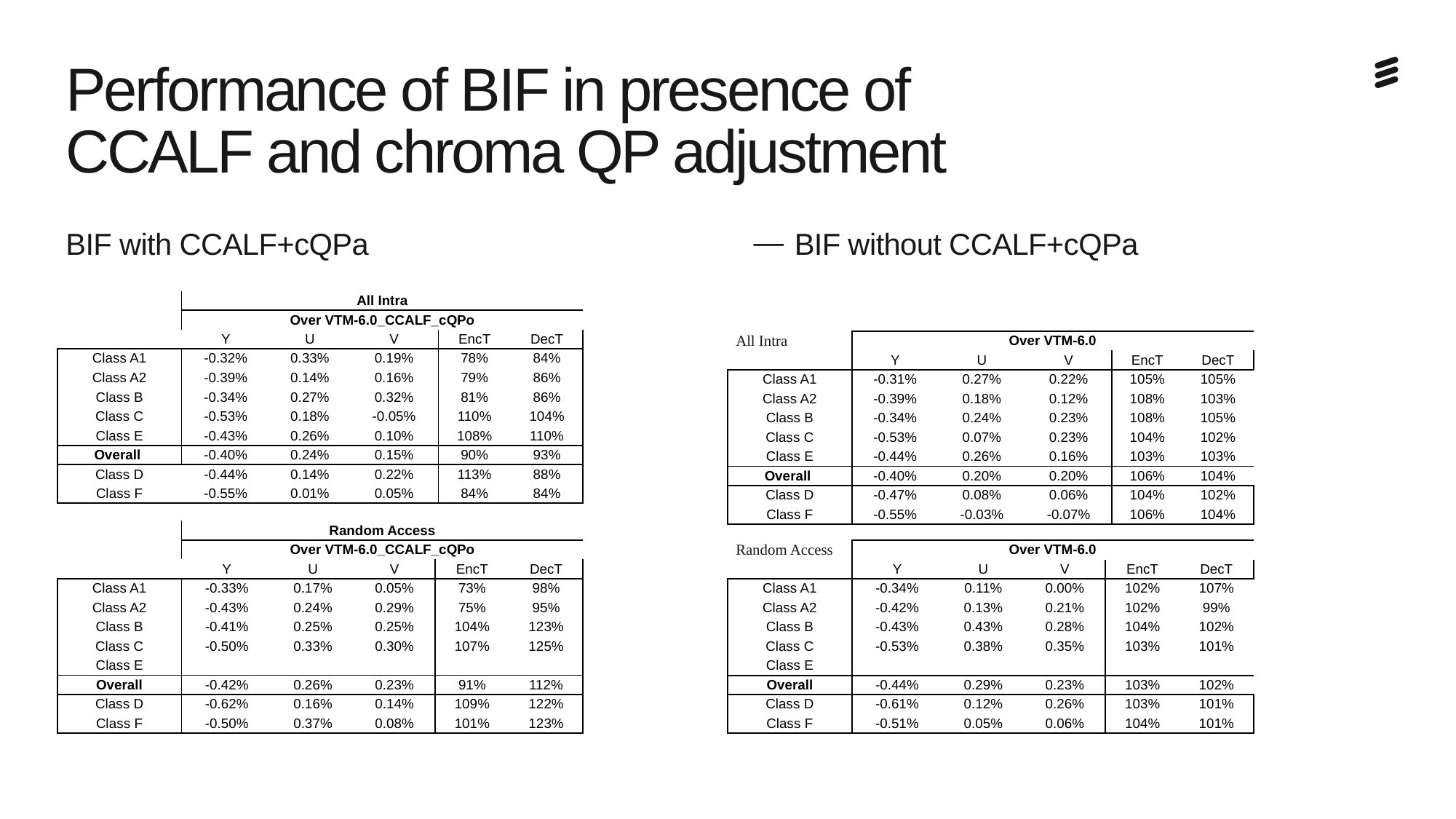

# Performance of BIF in presence of CCALF and chroma QP adjustment
BIF without CCALF+cQPa
BIF with CCALF+cQPa
|  | All Intra |  |  |  |  |
| --- | --- | --- | --- | --- | --- |
|  | Over VTM-6.0\_CCALF\_cQPo |  |  |  |  |
|  | Y | U | V | EncT | DecT |
| Class A1 | -0.32% | 0.33% | 0.19% | 78% | 84% |
| Class A2 | -0.39% | 0.14% | 0.16% | 79% | 86% |
| Class B | -0.34% | 0.27% | 0.32% | 81% | 86% |
| Class C | -0.53% | 0.18% | -0.05% | 110% | 104% |
| Class E | -0.43% | 0.26% | 0.10% | 108% | 110% |
| Overall | -0.40% | 0.24% | 0.15% | 90% | 93% |
| Class D | -0.44% | 0.14% | 0.22% | 113% | 88% |
| Class F | -0.55% | 0.01% | 0.05% | 84% | 84% |
| All Intra | Over VTM-6.0 |  |  |  |  |
| --- | --- | --- | --- | --- | --- |
|  | Y | U | V | EncT | DecT |
| Class A1 | -0.31% | 0.27% | 0.22% | 105% | 105% |
| Class A2 | -0.39% | 0.18% | 0.12% | 108% | 103% |
| Class B | -0.34% | 0.24% | 0.23% | 108% | 105% |
| Class C | -0.53% | 0.07% | 0.23% | 104% | 102% |
| Class E | -0.44% | 0.26% | 0.16% | 103% | 103% |
| Overall | -0.40% | 0.20% | 0.20% | 106% | 104% |
| Class D | -0.47% | 0.08% | 0.06% | 104% | 102% |
| Class F | -0.55% | -0.03% | -0.07% | 106% | 104% |
|  | Random Access |  |  |  |  |
| --- | --- | --- | --- | --- | --- |
|  | Over VTM-6.0\_CCALF\_cQPo |  |  |  |  |
|  | Y | U | V | EncT | DecT |
| Class A1 | -0.33% | 0.17% | 0.05% | 73% | 98% |
| Class A2 | -0.43% | 0.24% | 0.29% | 75% | 95% |
| Class B | -0.41% | 0.25% | 0.25% | 104% | 123% |
| Class C | -0.50% | 0.33% | 0.30% | 107% | 125% |
| Class E |  |  |  |  |  |
| Overall | -0.42% | 0.26% | 0.23% | 91% | 112% |
| Class D | -0.62% | 0.16% | 0.14% | 109% | 122% |
| Class F | -0.50% | 0.37% | 0.08% | 101% | 123% |
| Random Access | Over VTM-6.0 |  |  |  |  |
| --- | --- | --- | --- | --- | --- |
|  | Y | U | V | EncT | DecT |
| Class A1 | -0.34% | 0.11% | 0.00% | 102% | 107% |
| Class A2 | -0.42% | 0.13% | 0.21% | 102% | 99% |
| Class B | -0.43% | 0.43% | 0.28% | 104% | 102% |
| Class C | -0.53% | 0.38% | 0.35% | 103% | 101% |
| Class E |  |  |  |  |  |
| Overall | -0.44% | 0.29% | 0.23% | 103% | 102% |
| Class D | -0.61% | 0.12% | 0.26% | 103% | 101% |
| Class F | -0.51% | 0.05% | 0.06% | 104% | 101% |